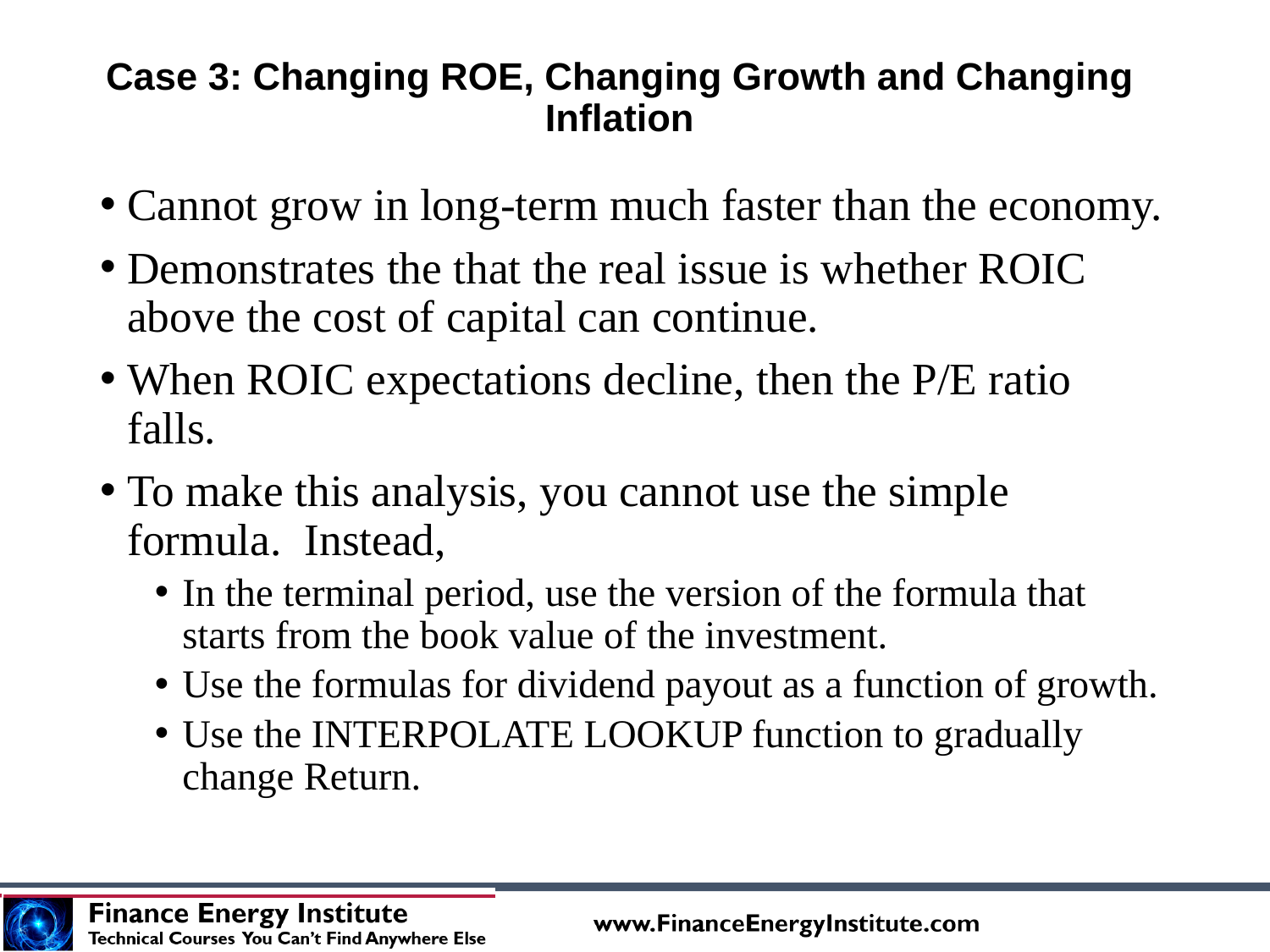

# Case 3: Changing ROE, Changing Growth and Changing Inflation
Cannot grow in long-term much faster than the economy.
Demonstrates the that the real issue is whether ROIC above the cost of capital can continue.
When ROIC expectations decline, then the P/E ratio falls.
To make this analysis, you cannot use the simple formula.  Instead,
In the terminal period, use the version of the formula that starts from the book value of the investment.
Use the formulas for dividend payout as a function of growth.
Use the INTERPOLATE LOOKUP function to gradually change Return.